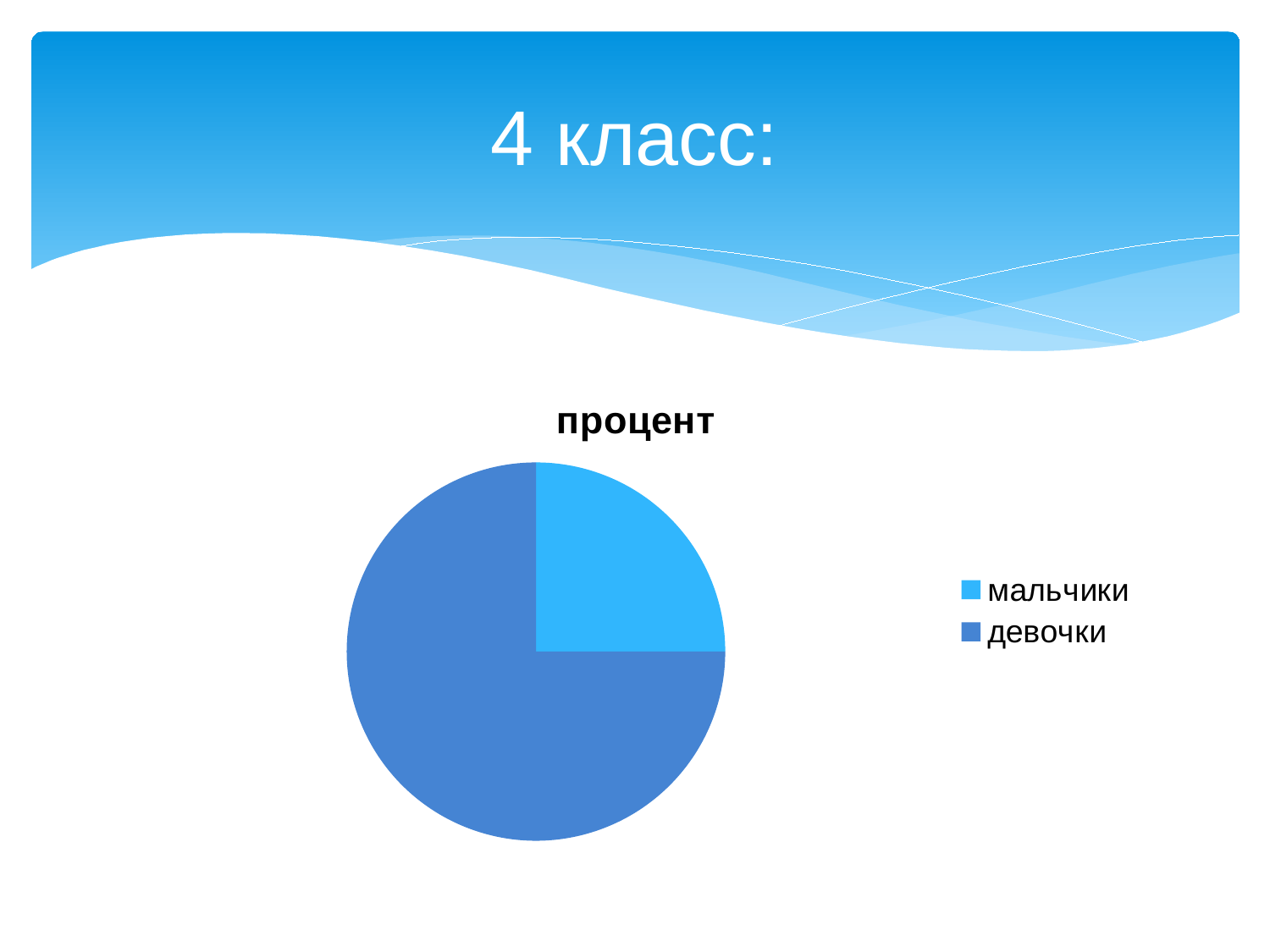

# 4 класс:

### Chart:

| Category | процент |
|---|---|
| мальчики | 25.0 |
| девочки | 75.0 |